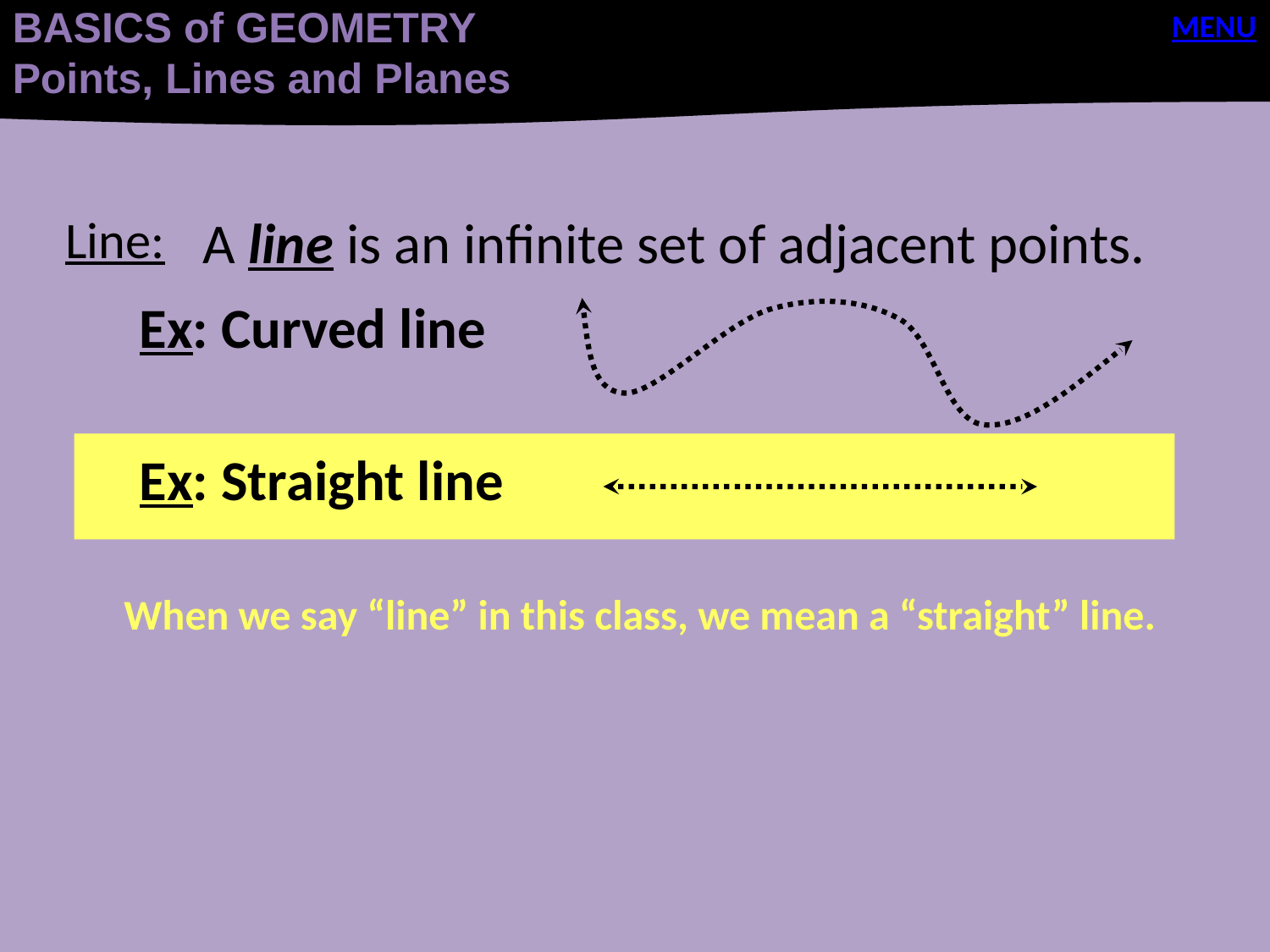

BASICS of GEOMETRY
Points, Lines and Planes
MENU
Line:
A line is an infinite set of adjacent points.
Ex: Curved line

Ex: Straight line

When we say “line” in this class, we mean a “straight” line.